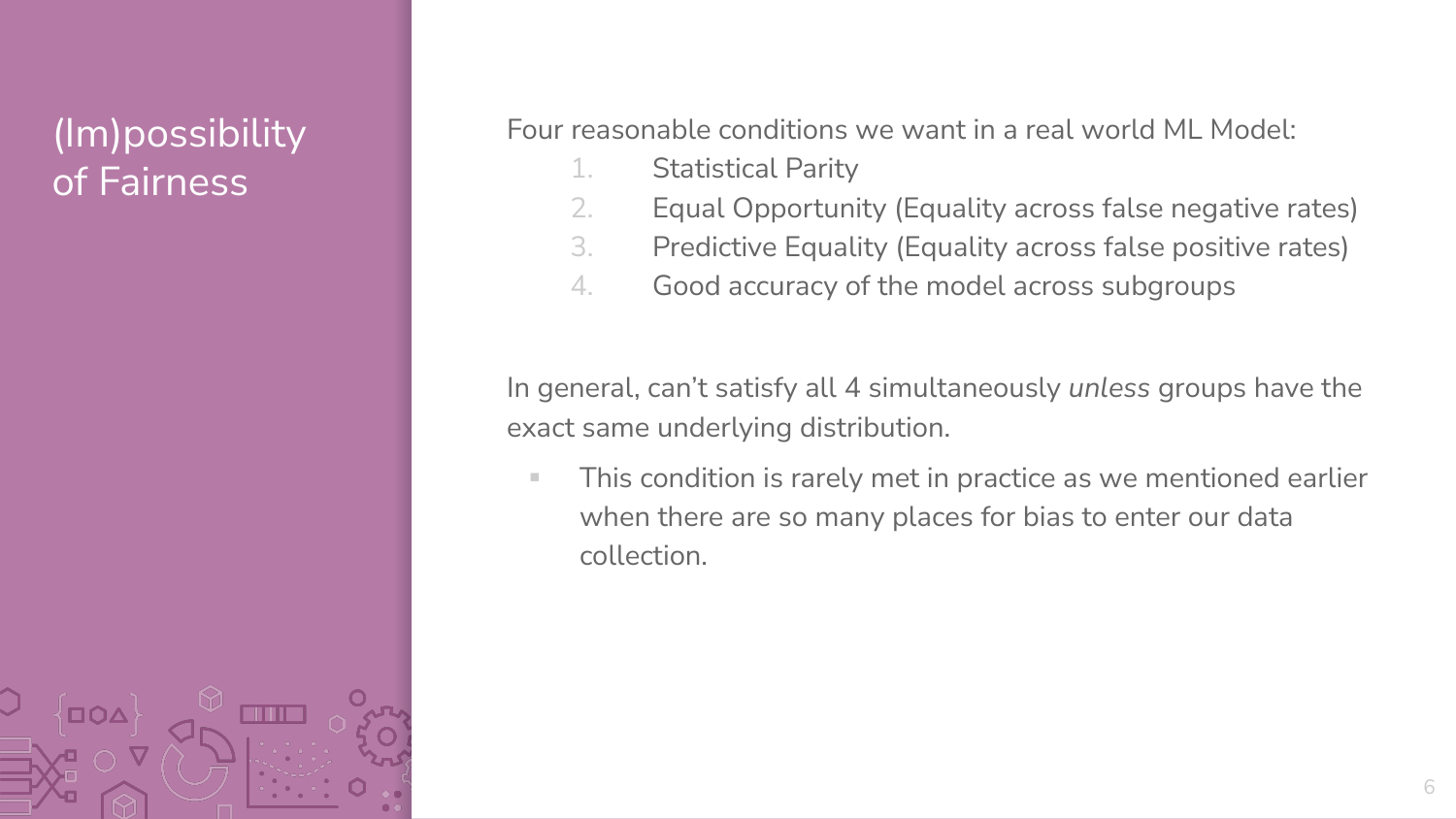

# (Im)possibility of Fairness
Four reasonable conditions we want in a real world ML Model:
Statistical Parity
Equal Opportunity (Equality across false negative rates)
Predictive Equality (Equality across false positive rates)
Good accuracy of the model across subgroups

In general, can’t satisfy all 4 simultaneously unless groups have the exact same underlying distribution.
This condition is rarely met in practice as we mentioned earlier when there are so many places for bias to enter our data collection.

6